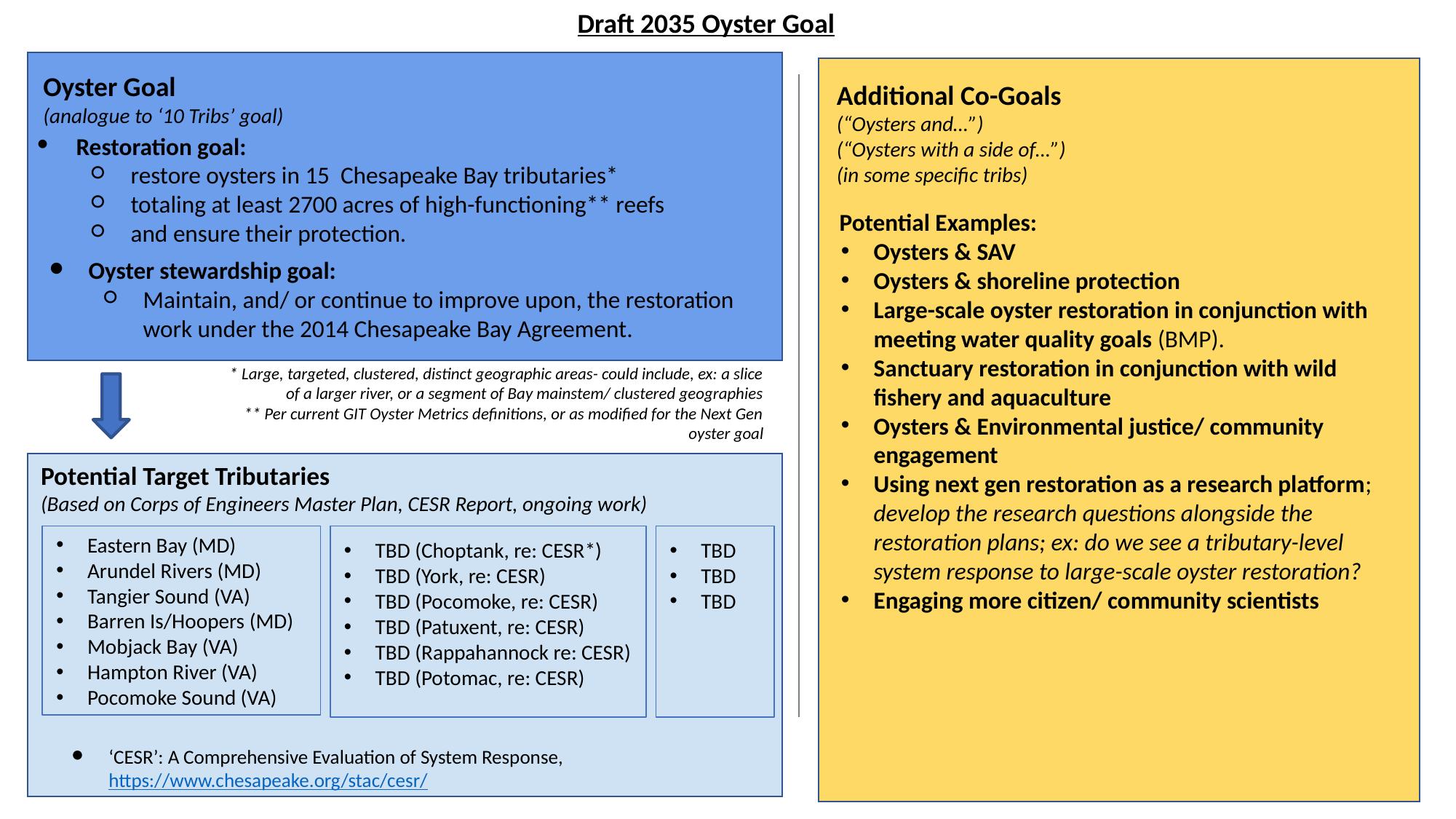

Draft 2035 Oyster Goal

Oyster Goal
(analogue to ‘10 Tribs’ goal)

Additional Co-Goals
(“Oysters and…”)
(“Oysters with a side of…”)
(in some specific tribs)
Restoration goal:
restore oysters in 15  Chesapeake Bay tributaries*
totaling at least 2700 acres of high-functioning** reefs
and ensure their protection.

* Large, targeted, clustered, distinct geographic areas- could include, ex: a slice of a larger river, or a segment of Bay mainstem/ clustered geographies
** Per current GIT Oyster Metrics definitions, or as modified for the Next Gen oyster goal

Potential Examples:
Oysters & SAV
Oysters & shoreline protection
Large-scale oyster restoration in conjunction with meeting water quality goals (BMP).
Sanctuary restoration in conjunction with wild fishery and aquaculture
Oysters & Environmental justice/ community engagement
Using next gen restoration as a research platform; develop the research questions alongside the restoration plans; ex: do we see a tributary-level system response to large-scale oyster restoration?
Engaging more citizen/ community scientists
Oyster stewardship goal:
Maintain, and/ or continue to improve upon, the restoration work under the 2014 Chesapeake Bay Agreement.

Potential Target Tributaries
(Based on Corps of Engineers Master Plan, CESR Report, ongoing work)
Eastern Bay (MD)
Arundel Rivers (MD)
Tangier Sound (VA)
Barren Is/Hoopers (MD)
Mobjack Bay (VA)
Hampton River (VA)
Pocomoke Sound (VA)
TBD (Choptank, re: CESR*)
TBD (York, re: CESR)
TBD (Pocomoke, re: CESR)
TBD (Patuxent, re: CESR)
TBD (Rappahannock re: CESR)
TBD (Potomac, re: CESR)

‘CESR’: A Comprehensive Evaluation of System Response, https://www.chesapeake.org/stac/cesr/
TBD
TBD
TBD